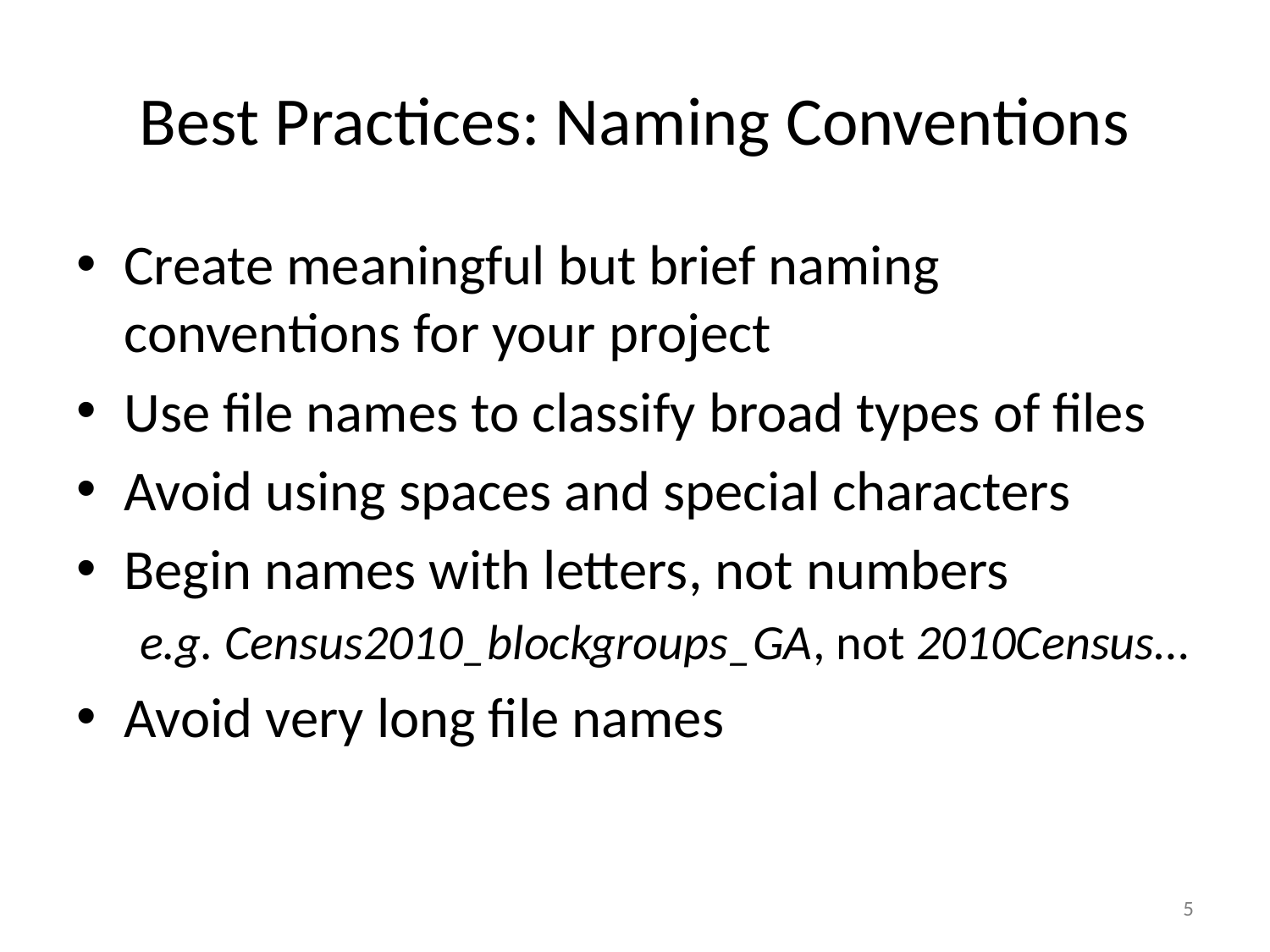

# Best Practices: Naming Conventions
Create meaningful but brief naming conventions for your project
Use file names to classify broad types of files
Avoid using spaces and special characters
Begin names with letters, not numbers
e.g. Census2010_blockgroups_GA, not 2010Census…
Avoid very long file names

5